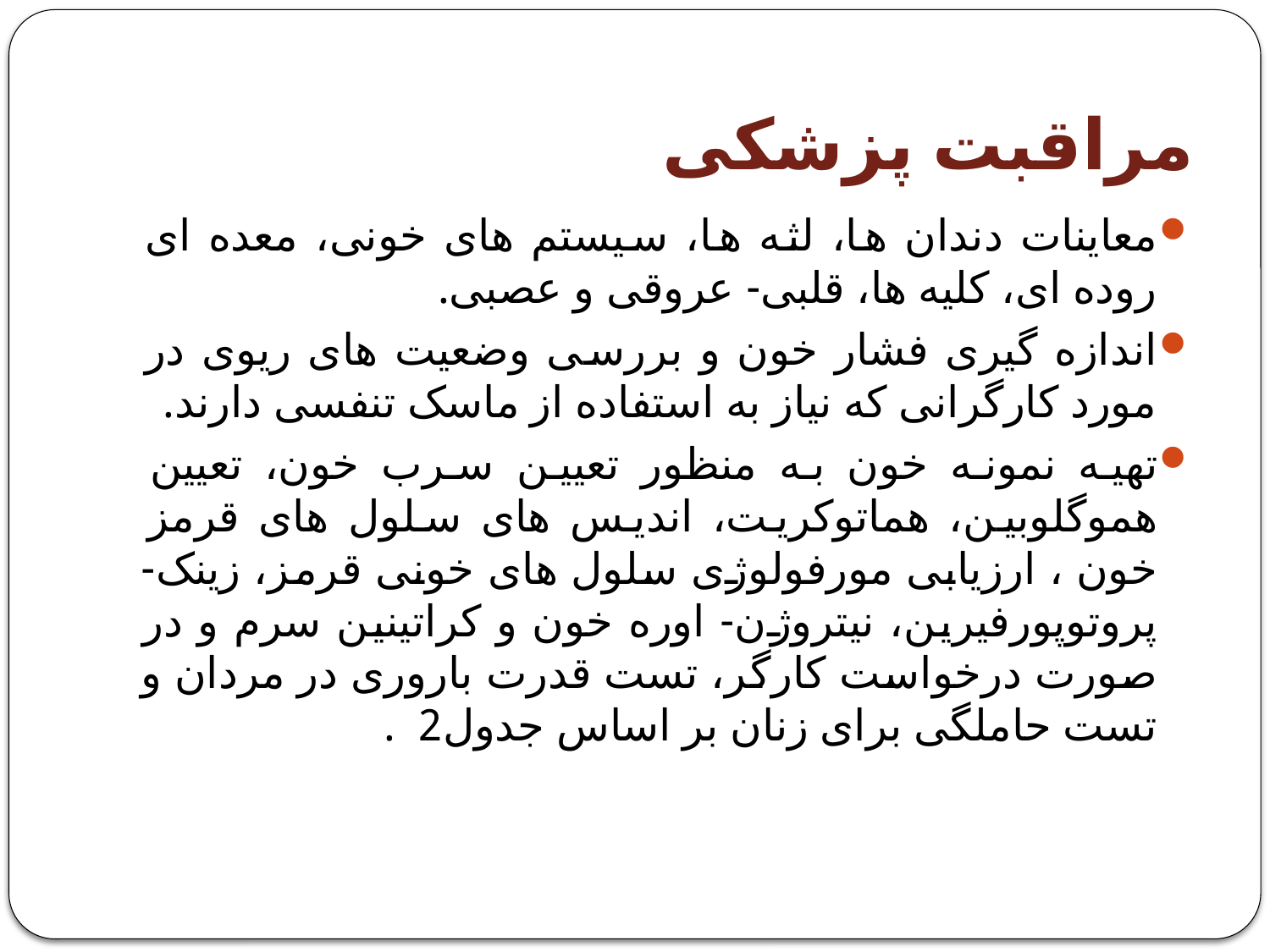

# مراقبت پزشکی
معاینات دندان ها، لثه ها، سیستم های خونی، معده ای روده ای، کلیه ها، قلبی- عروقی و عصبی.
اندازه گیری فشار خون و بررسی وضعیت های ریوی در مورد کارگرانی که نیاز به استفاده از ماسک تنفسی دارند.
تهیه نمونه خون به منظور تعیین سرب خون، تعیین هموگلوبین، هماتوکریت، اندیس های سلول های قرمز خون ، ارزیابی مورفولوژی سلول های خونی قرمز، زینک- پروتوپورفیرین، نیتروژن- اوره خون و کراتینین سرم و در صورت درخواست کارگر، تست قدرت باروری در مردان و تست حاملگی برای زنان بر اساس جدول2  .